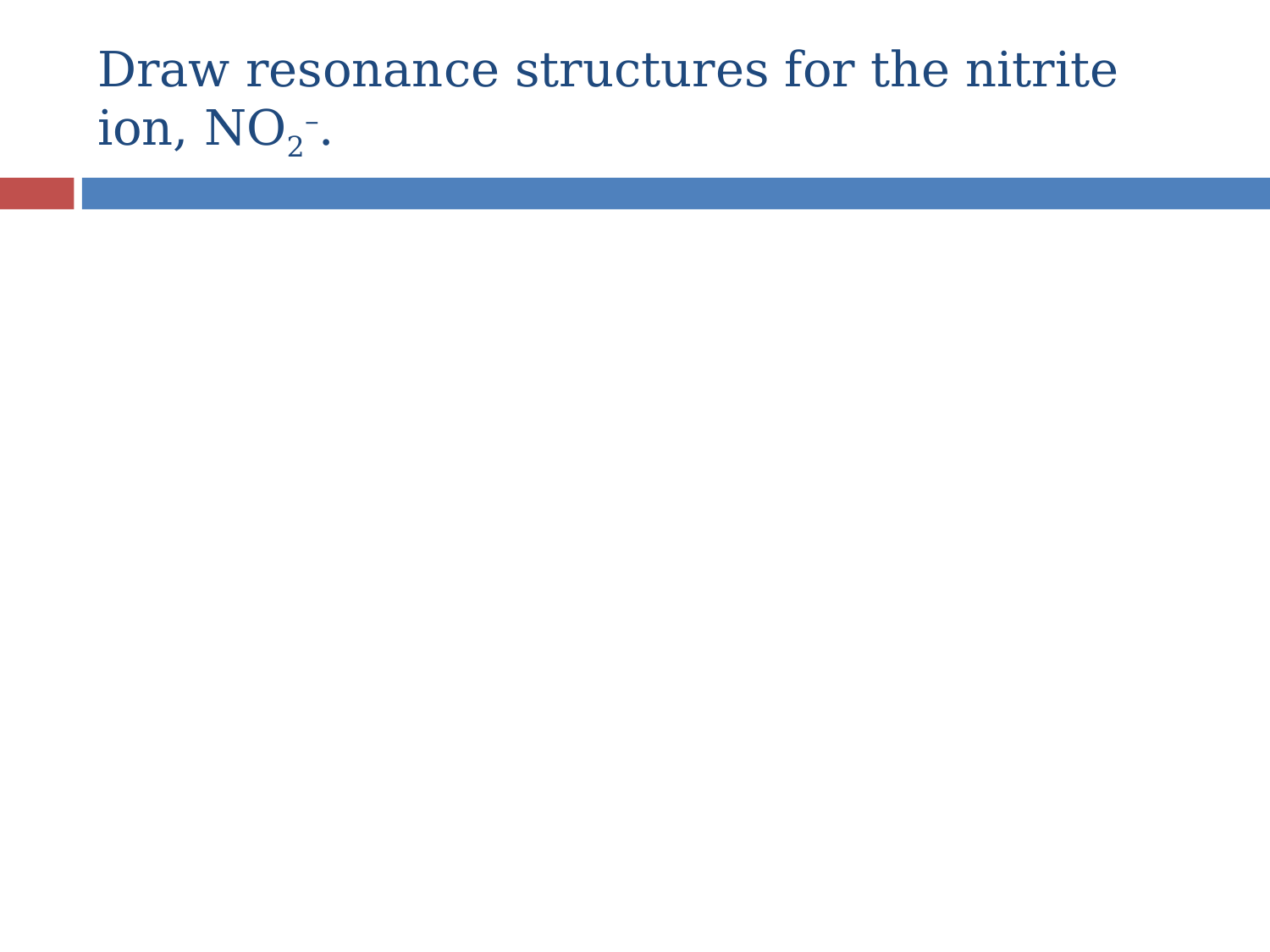

# Draw resonance structures for the nitrite ion, NO2–.